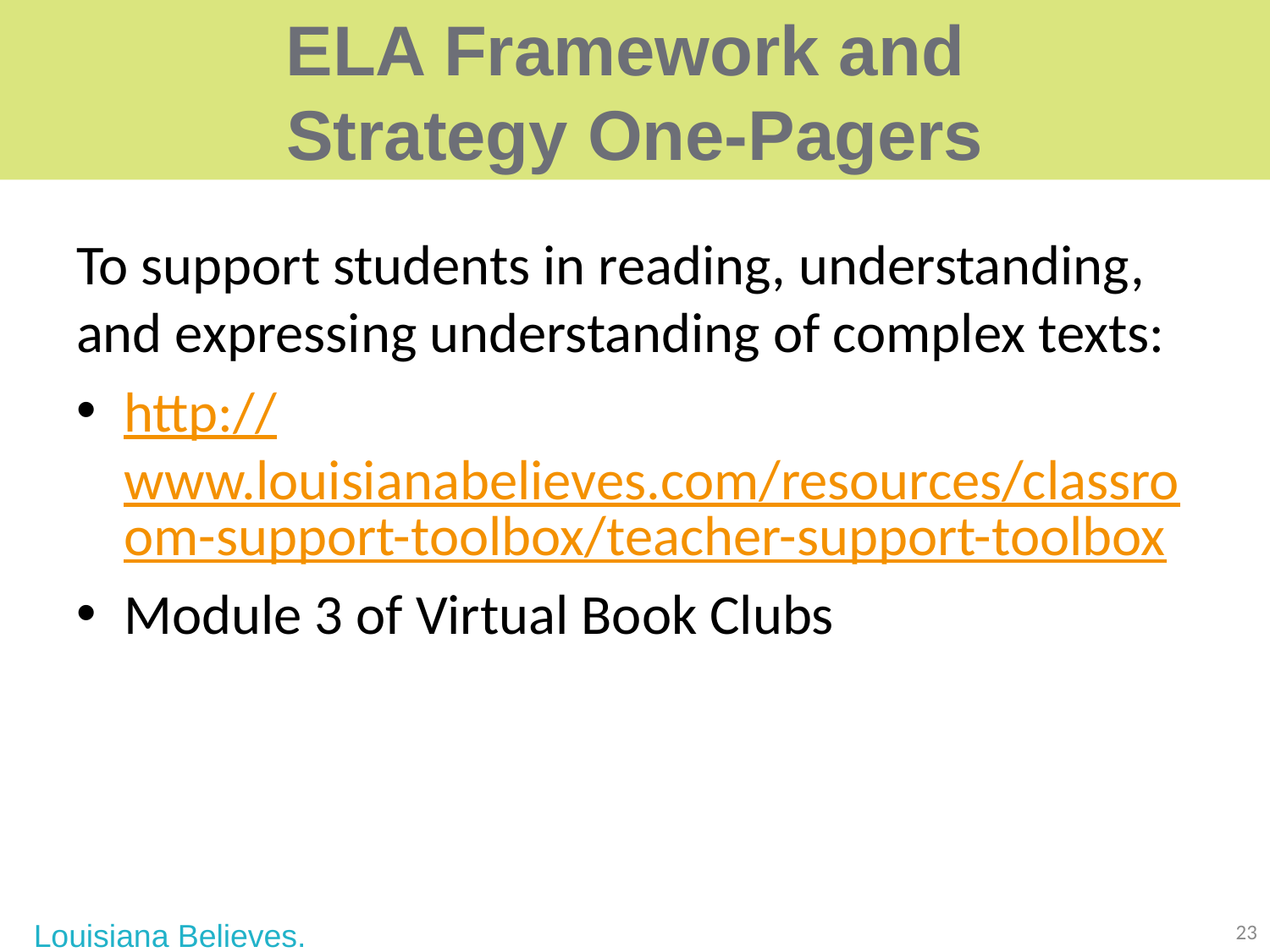

# ELA Framework and Strategy One-Pagers
To support students in reading, understanding, and expressing understanding of complex texts:
http://www.louisianabelieves.com/resources/classroom-support-toolbox/teacher-support-toolbox
Module 3 of Virtual Book Clubs

Louisiana Believes.
23